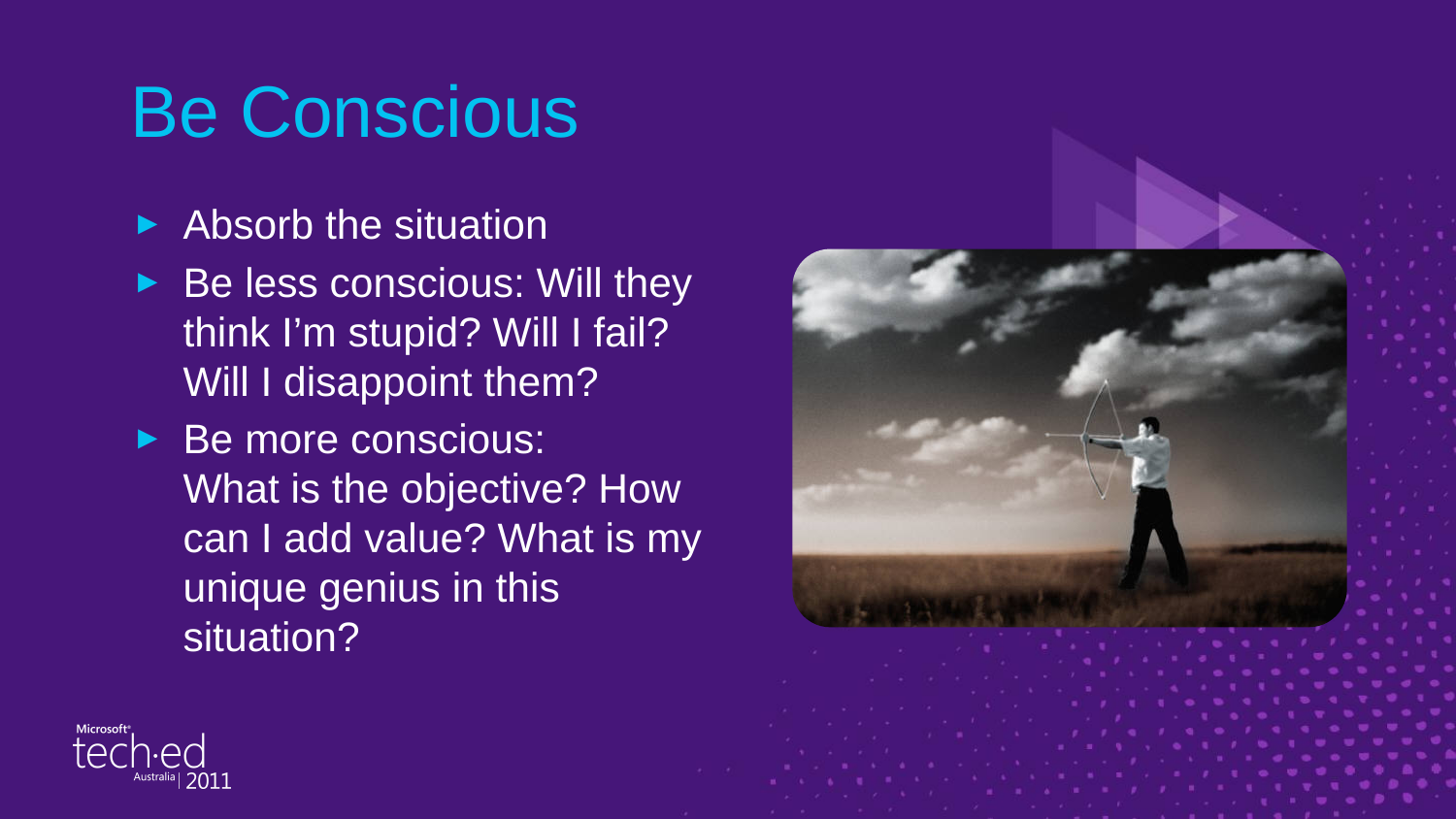

# Be Conscious
Absorb the situation
Be less conscious: Will they think I’m stupid? Will I fail? Will I disappoint them?
Be more conscious:
What is the objective? How can I add value? What is my unique genius in this situation?